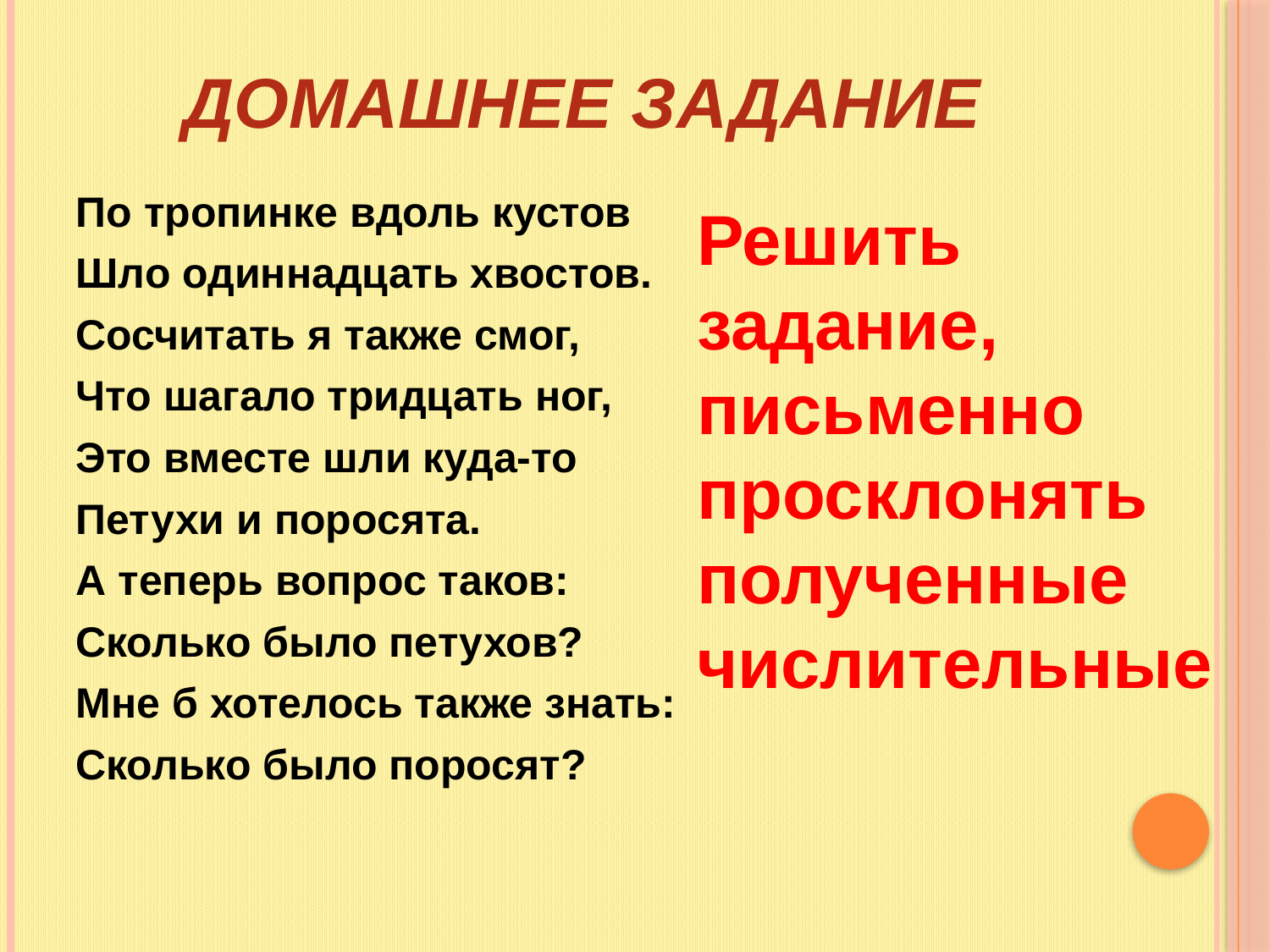

# ДОМАШНЕЕ ЗАДАНИЕ
По тропинке вдоль кустов
Шло одиннадцать хвостов.
Сосчитать я также смог,
Что шагало тридцать ног,
Это вместе шли куда-то
Петухи и поросята.
А теперь вопрос таков:
Сколько было петухов?
Мне б хотелось также знать:
Сколько было поросят?
Решить задание, письменно просклонять полученные числительные